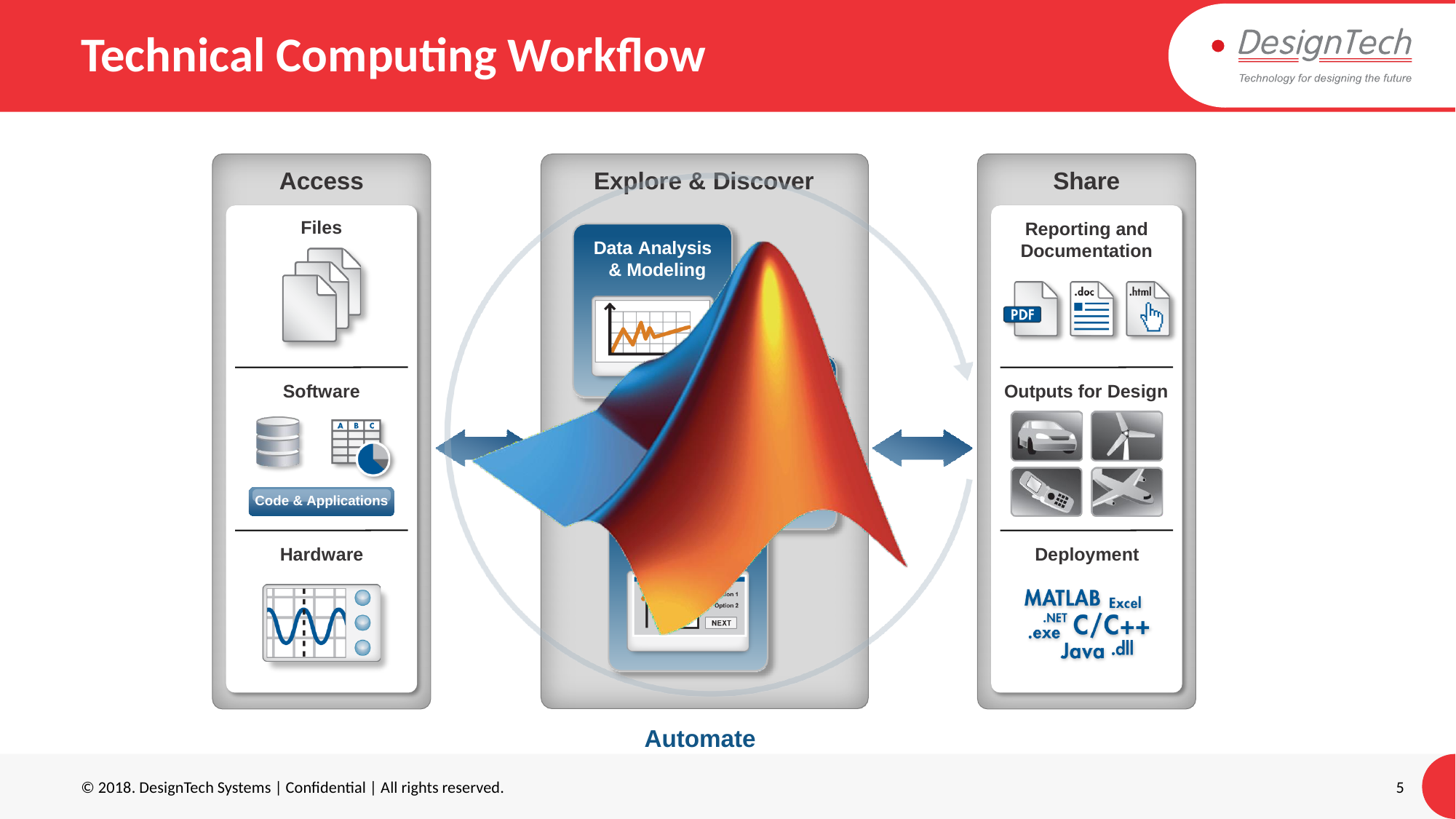

# Technical Computing Workflow

Explore & Discover

Data Analysis  & Modeling

Algorithm  Development

Application
Development

Access
Files

Software

Code & Applications
Hardware

Share

Reporting and  Documentation

Outputs for Design

Deployment

Automate
© 2018. DesignTech Systems | Confidential | All rights reserved.
5